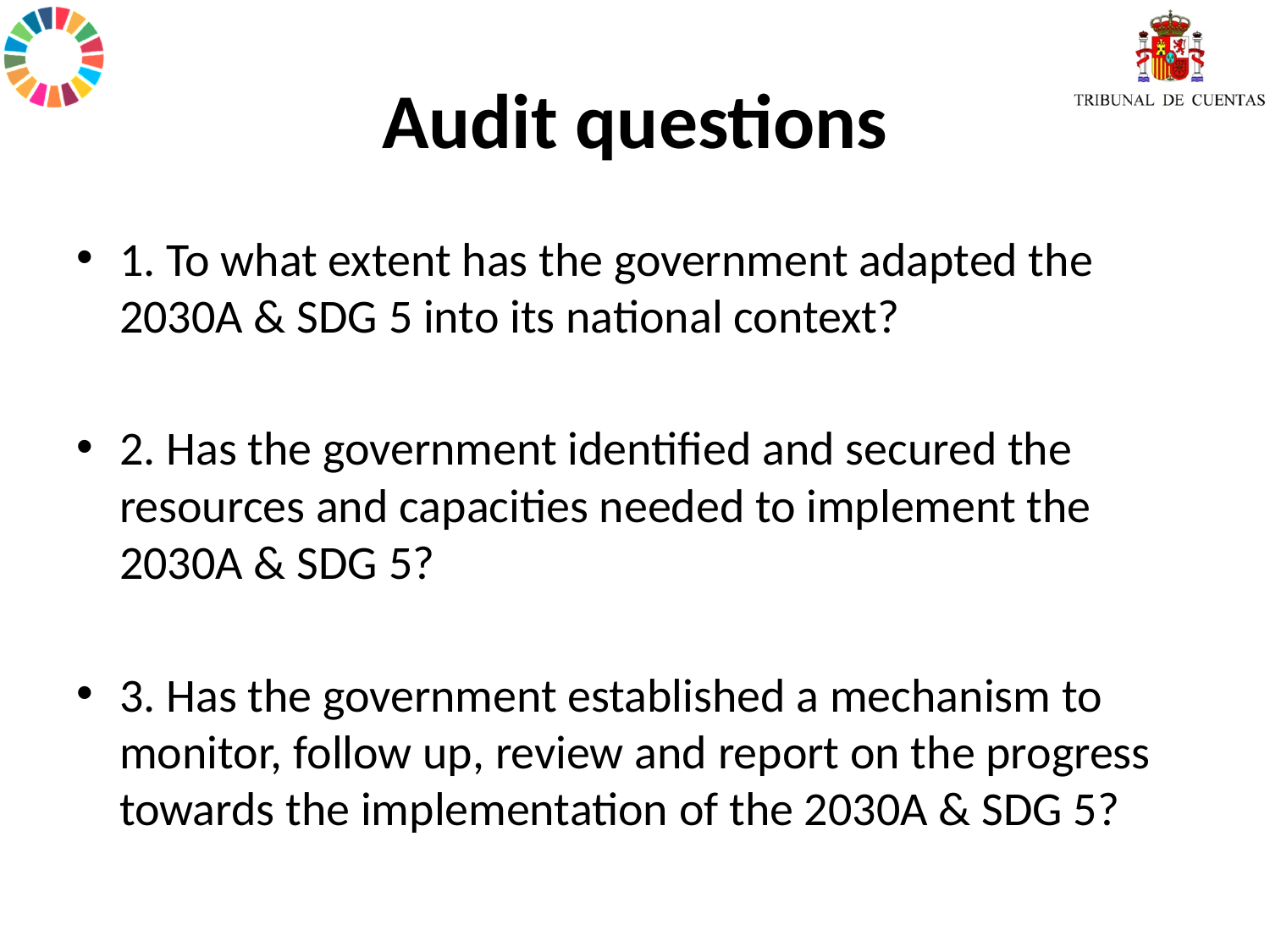

# Audit questions
1. To what extent has the government adapted the 2030A & SDG 5 into its national context?

2. Has the government identified and secured the resources and capacities needed to implement the 2030A & SDG 5?

3. Has the government established a mechanism to monitor, follow up, review and report on the progress towards the implementation of the 2030A & SDG 5?